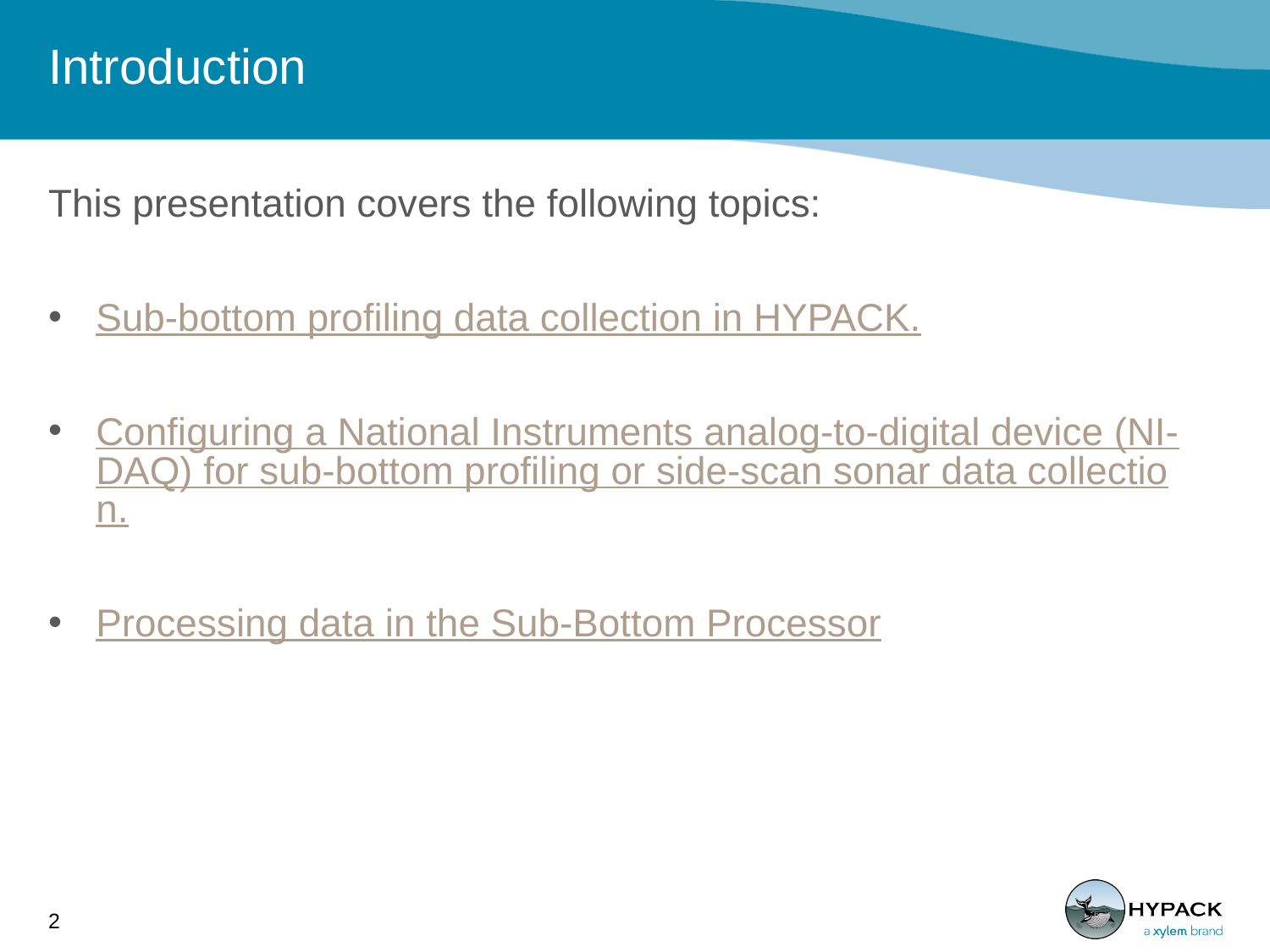

# Introduction
This presentation covers the following topics:

Sub-bottom profiling data collection in HYPACK.

Configuring a National Instruments analog-to-digital device (NI-DAQ) for sub-bottom profiling or side-scan sonar data collection.

Processing data in the Sub-Bottom Processor
2